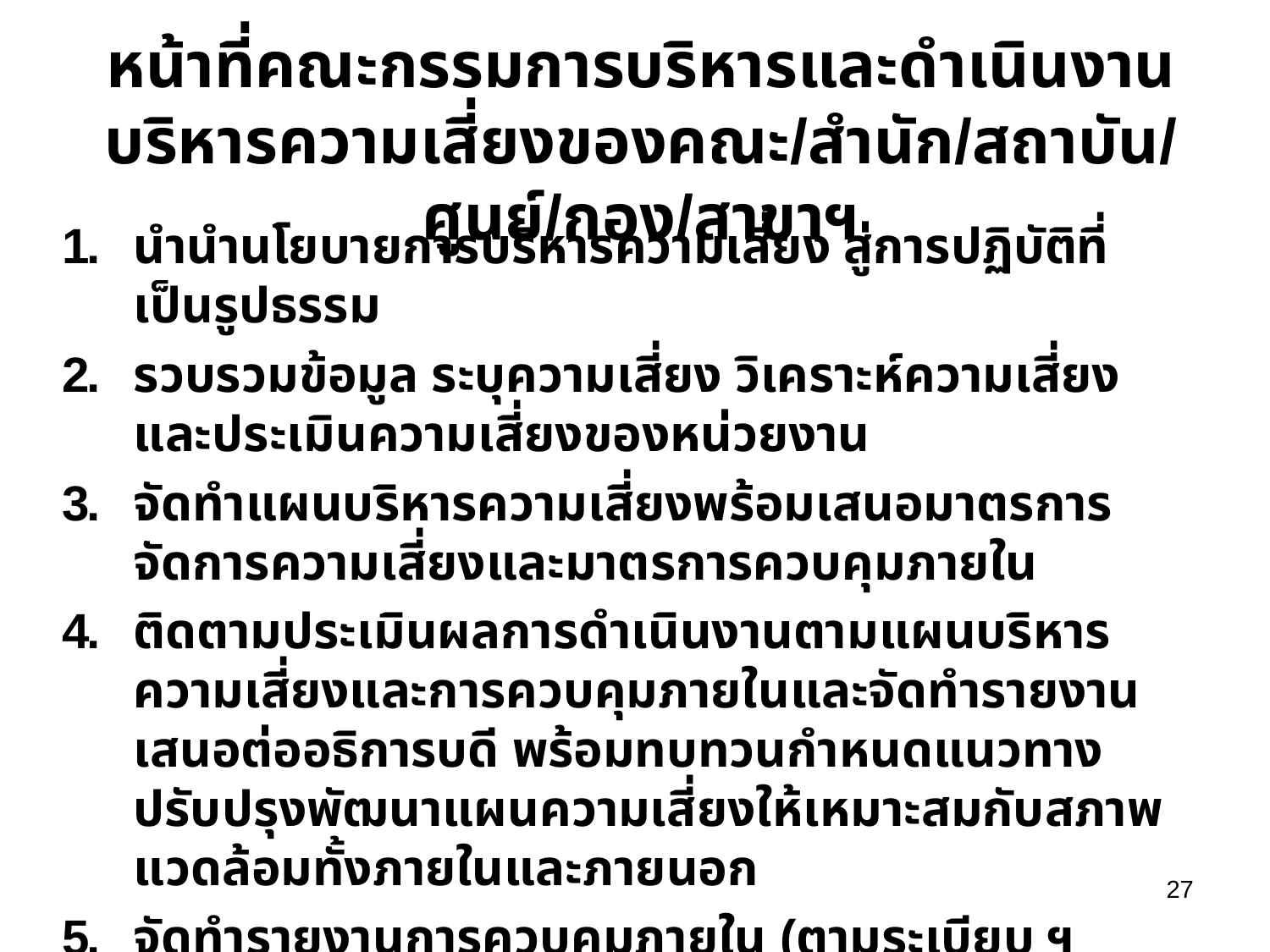

# หน้าที่คณะกรรมการบริหารและดำเนินงานบริหารความเสี่ยงของคณะ/สำนัก/สถาบัน/ศูนย์/กอง/สาขาฯ
นำนำนโยบายการบริหารความเสี่ยง สู่การปฏิบัติที่เป็นรูปธรรม
รวบรวมข้อมูล ระบุความเสี่ยง วิเคราะห์ความเสี่ยง และประเมินความเสี่ยงของหน่วยงาน
จัดทำแผนบริหารความเสี่ยงพร้อมเสนอมาตรการจัดการความเสี่ยงและมาตรการควบคุมภายใน
ติดตามประเมินผลการดำเนินงานตามแผนบริหารความเสี่ยงและการควบคุมภายในและจัดทำรายงานเสนอต่ออธิการบดี พร้อมทบทวนกำหนดแนวทางปรับปรุงพัฒนาแผนความเสี่ยงให้เหมาะสมกับสภาพแวดล้อมทั้งภายในและภายนอก
จัดทำรายงานการควบคุมภายใน (ตามระเบียบ ฯ คตง.ข้อ 6) เสนอต่อคณบดี/ผู้อำนวยการ

27